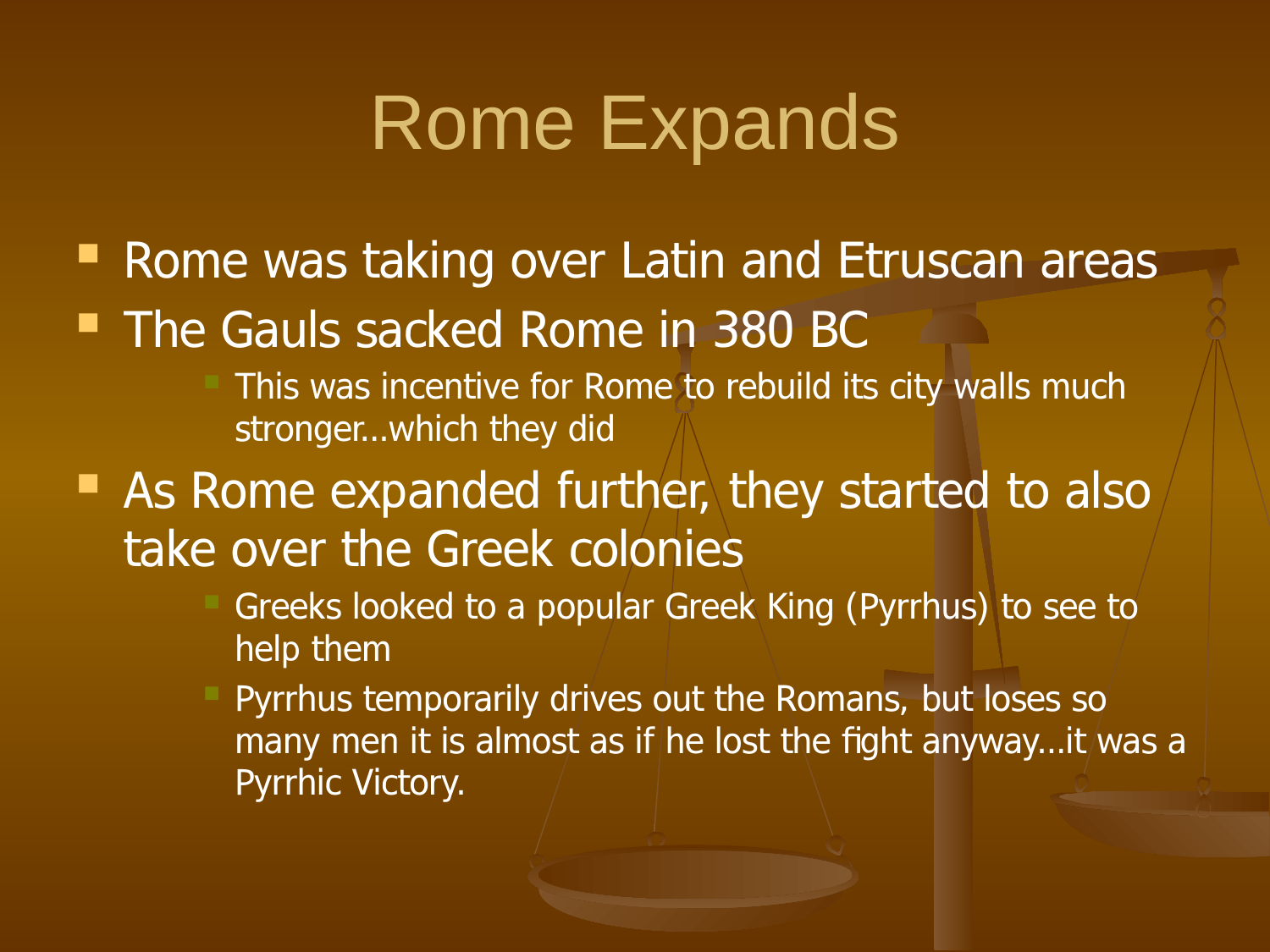

# Rome Expands
Rome was taking over Latin and Etruscan areas
The Gauls sacked Rome in 380 BC
This was incentive for Rome to rebuild its city walls much stronger…which they did
As Rome expanded further, they started to also take over the Greek colonies
Greeks looked to a popular Greek King (Pyrrhus) to see to help them
Pyrrhus temporarily drives out the Romans, but loses so many men it is almost as if he lost the fight anyway…it was a Pyrrhic Victory.